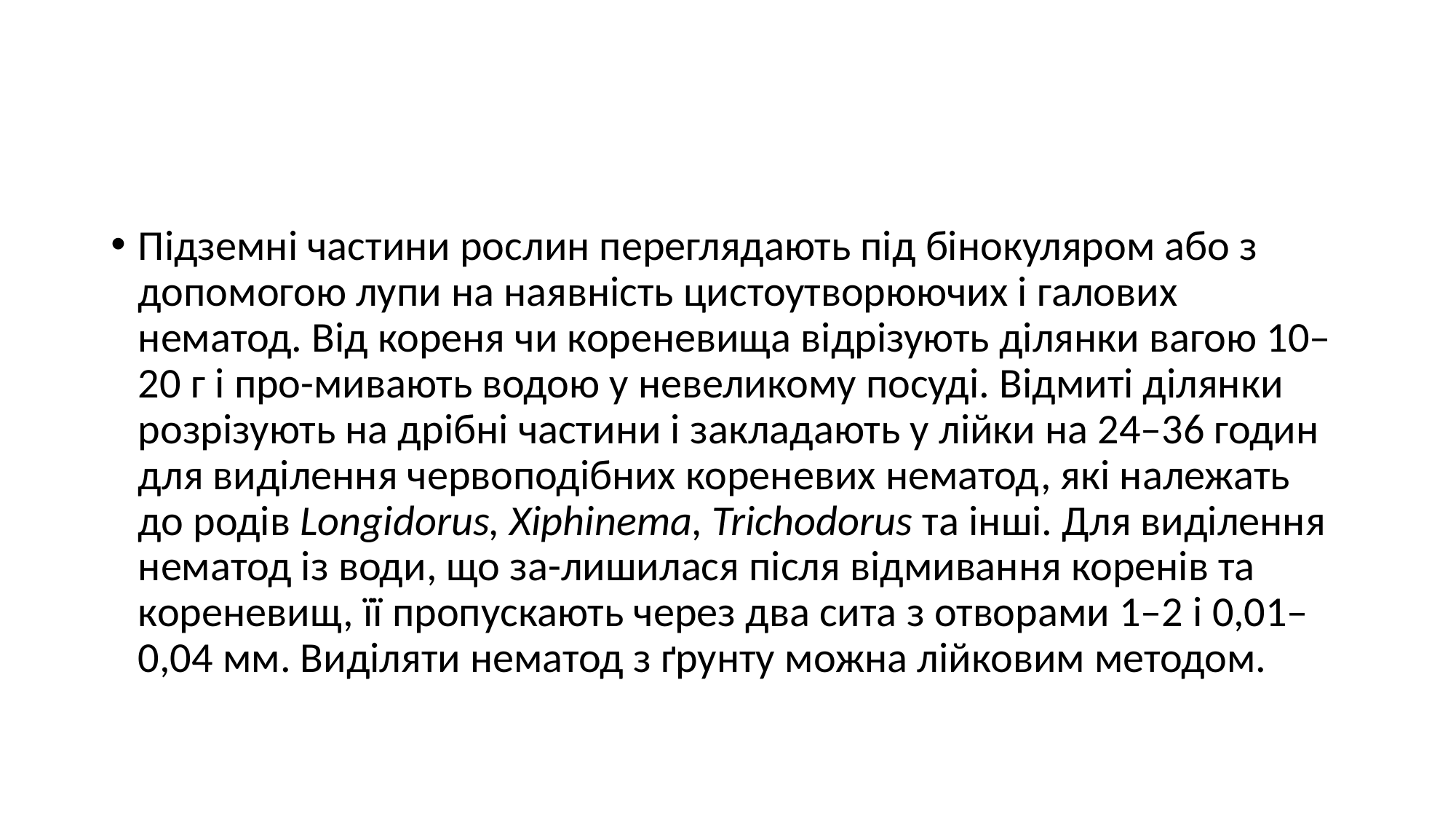

#
Підземні частини рослин переглядають під бінокуляром або з допомогою лупи на наявність цистоутворюючих і галових нематод. Від кореня чи кореневища відрізують ділянки вагою 10–20 г і про-мивають водою у невеликому посуді. Відмиті ділянки розрізують на дрібні частини і закладають у лійки на 24–36 годин для виділення червоподібних кореневих нематод, які належать до родів Longidorus, Xiphinema, Trichodorus та інші. Для виділення нематод із води, що за-лишилася після відмивання коренів та кореневищ, її пропускають через два сита з отворами 1–2 і 0,01–0,04 мм. Виділяти нематод з ґрунту можна лійковим методом.